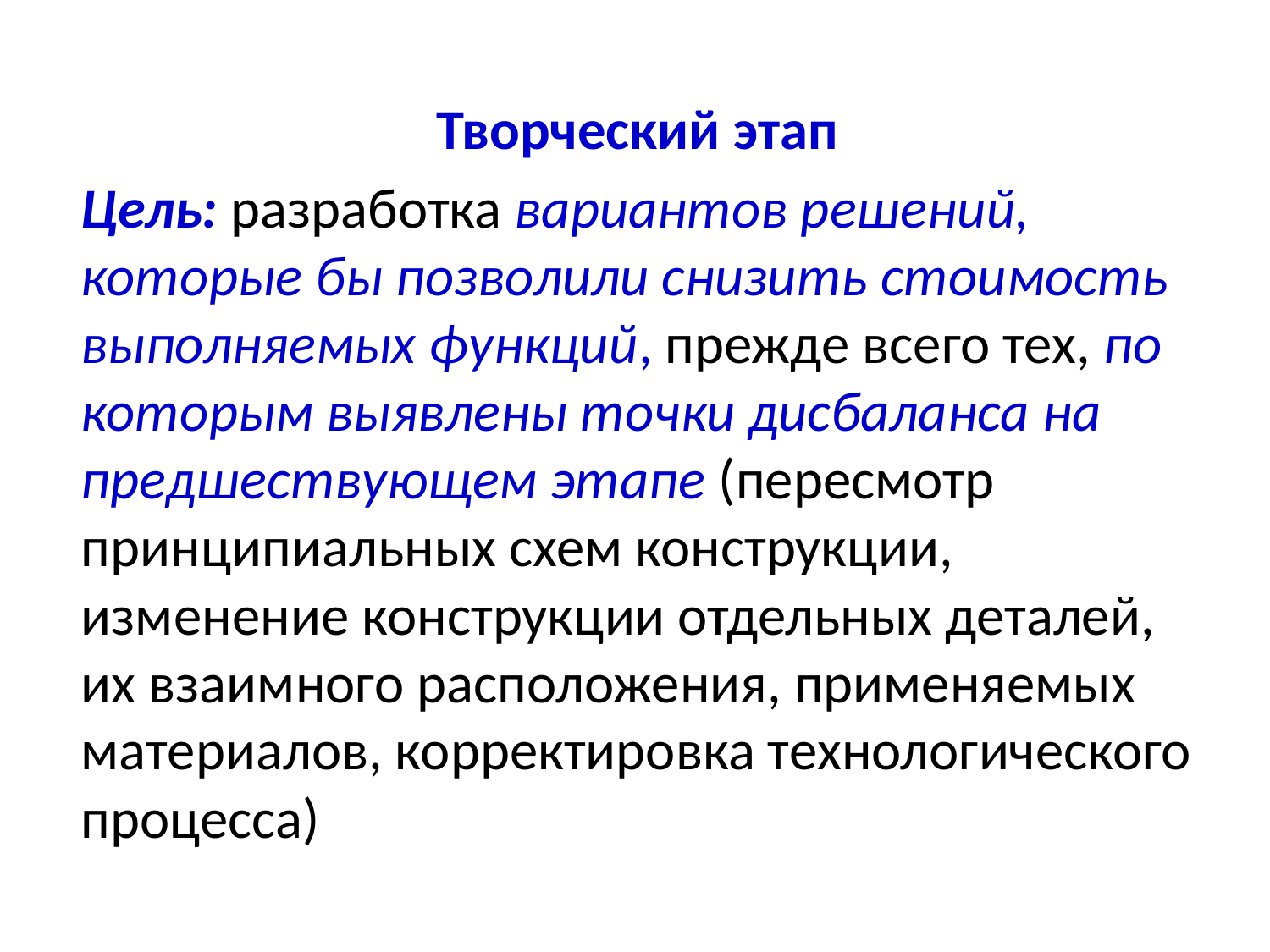

Творческий этап
Цель: разработка вариантов решений, которые бы позволили снизить стоимость выполняемых функций, прежде всего тех, по которым выявлены точки дисбаланса на предшествующем этапе (пересмотр принципиальных схем конструкции, изменение конструкции отдельных деталей, их взаимного расположения, применяемых материалов, корректировка технологического процесса)